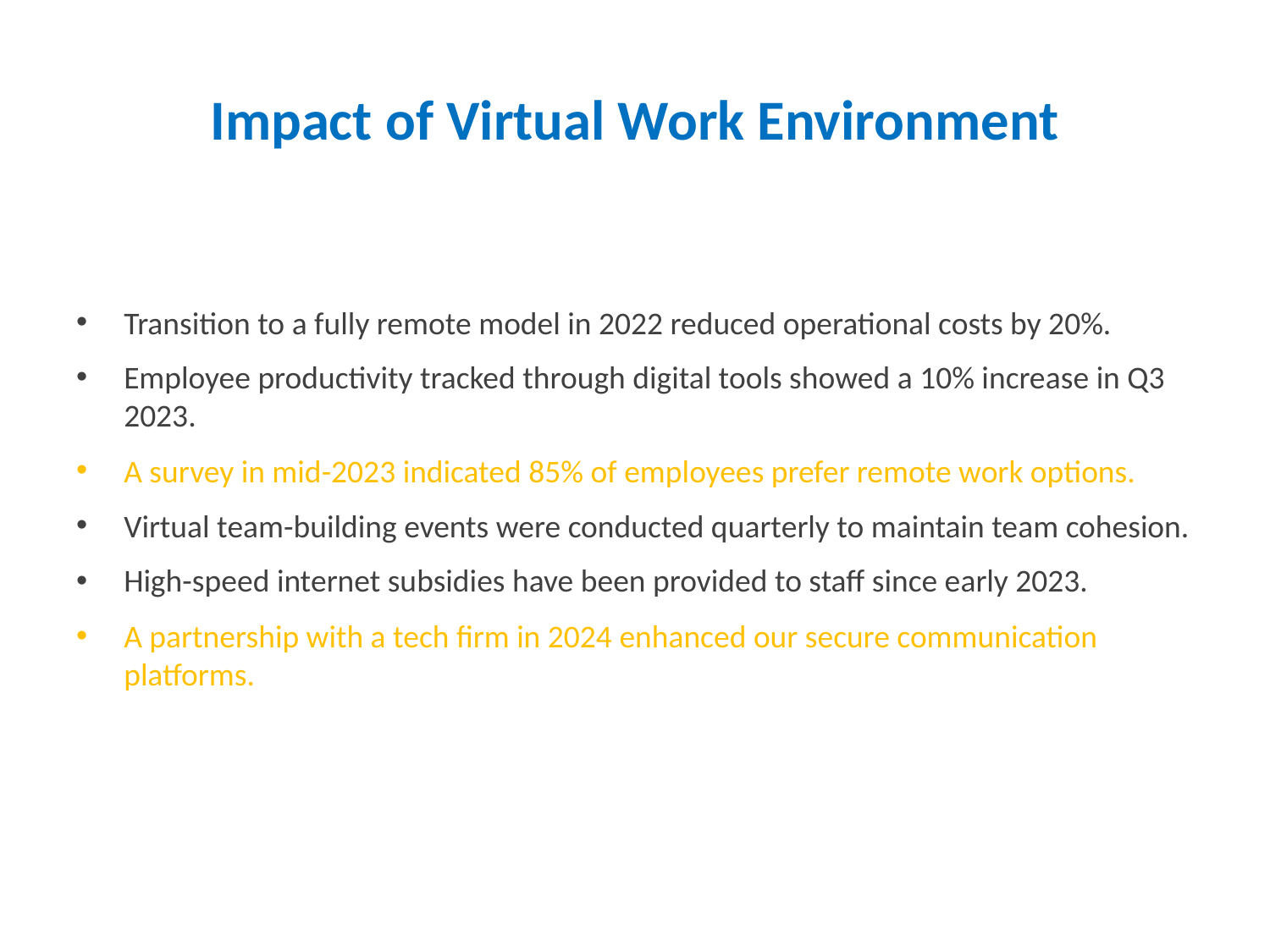

# Impact of Virtual Work Environment

Transition to a fully remote model in 2022 reduced operational costs by 20%.
Employee productivity tracked through digital tools showed a 10% increase in Q3 2023.
A survey in mid-2023 indicated 85% of employees prefer remote work options.
Virtual team-building events were conducted quarterly to maintain team cohesion.
High-speed internet subsidies have been provided to staff since early 2023.
A partnership with a tech firm in 2024 enhanced our secure communication platforms.